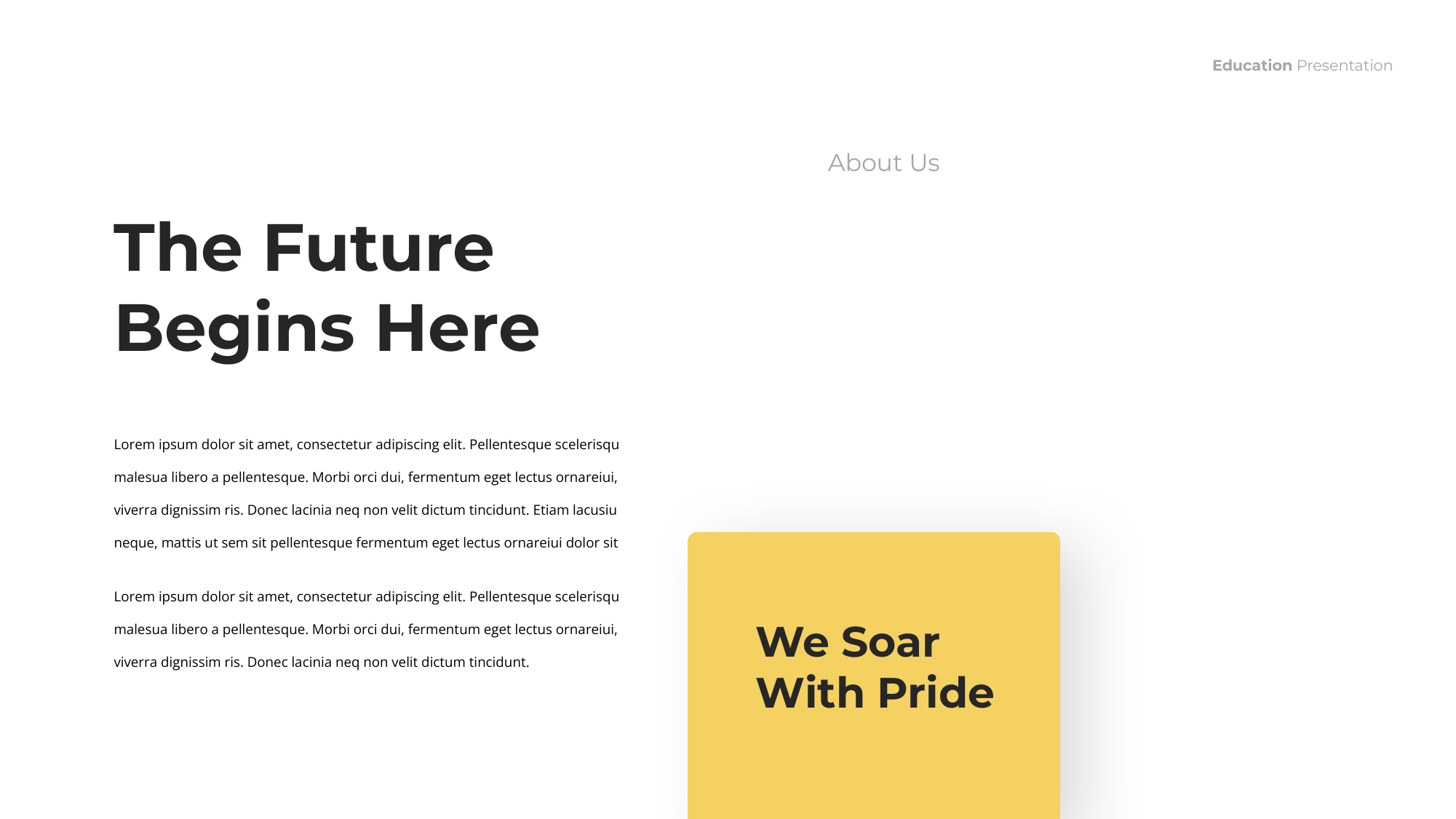

Education Presentation

About Us
The Future Begins Here
Lorem ipsum dolor sit amet, consectetur adipiscing elit. Pellentesque scelerisqu malesua libero a pellentesque. Morbi orci dui, fermentum eget lectus ornareiui, viverra dignissim ris. Donec lacinia neq non velit dictum tincidunt. Etiam lacusiu neque, mattis ut sem sit pellentesque fermentum eget lectus ornareiui dolor sit

Lorem ipsum dolor sit amet, consectetur adipiscing elit. Pellentesque scelerisqu malesua libero a pellentesque. Morbi orci dui, fermentum eget lectus ornareiui, viverra dignissim ris. Donec lacinia neq non velit dictum tincidunt.
We Soar With Pride